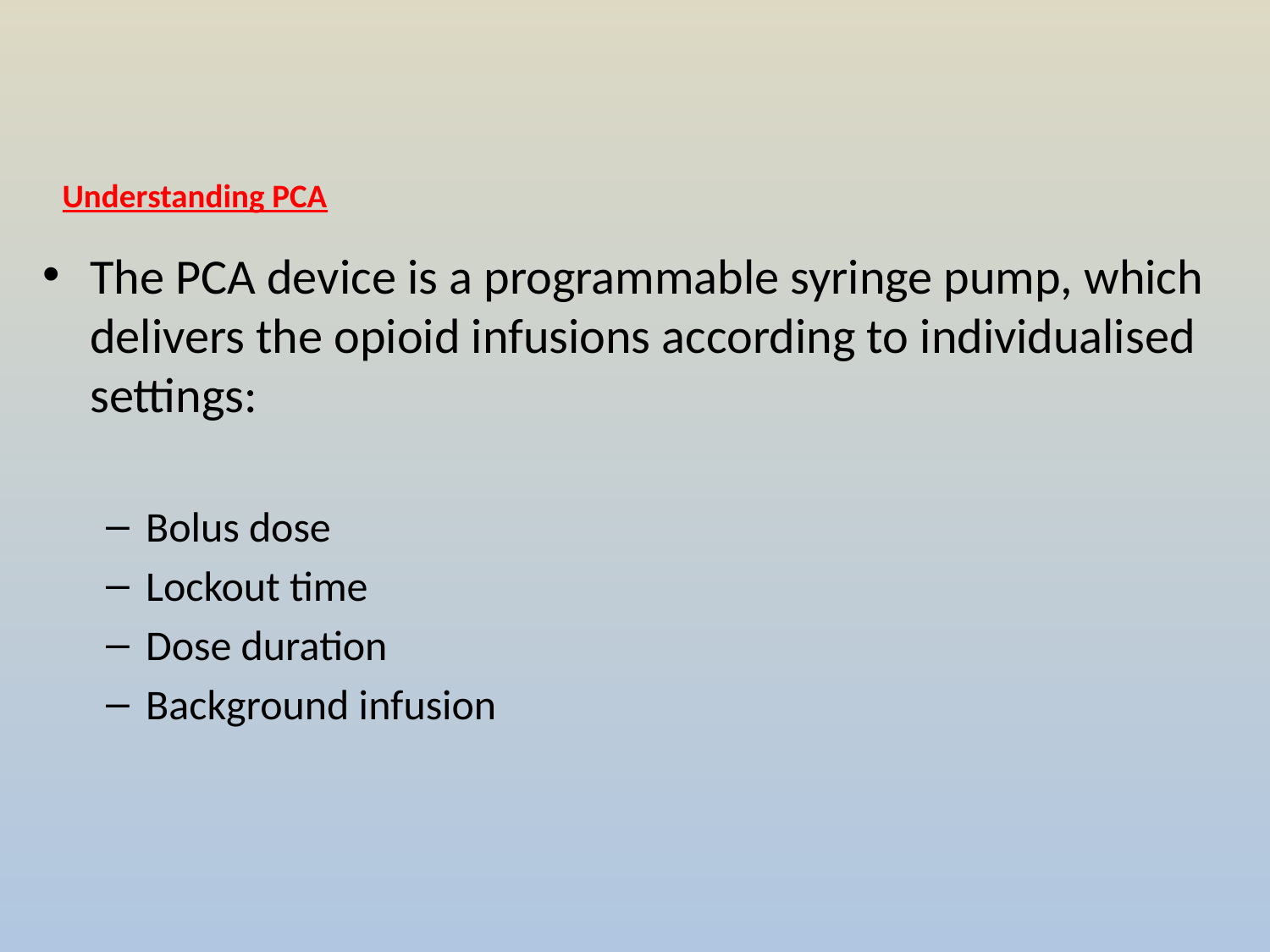

# Understanding PCA
The PCA device is a programmable syringe pump, which delivers the opioid infusions according to individualised settings:

Bolus dose
Lockout time
Dose duration
Background infusion